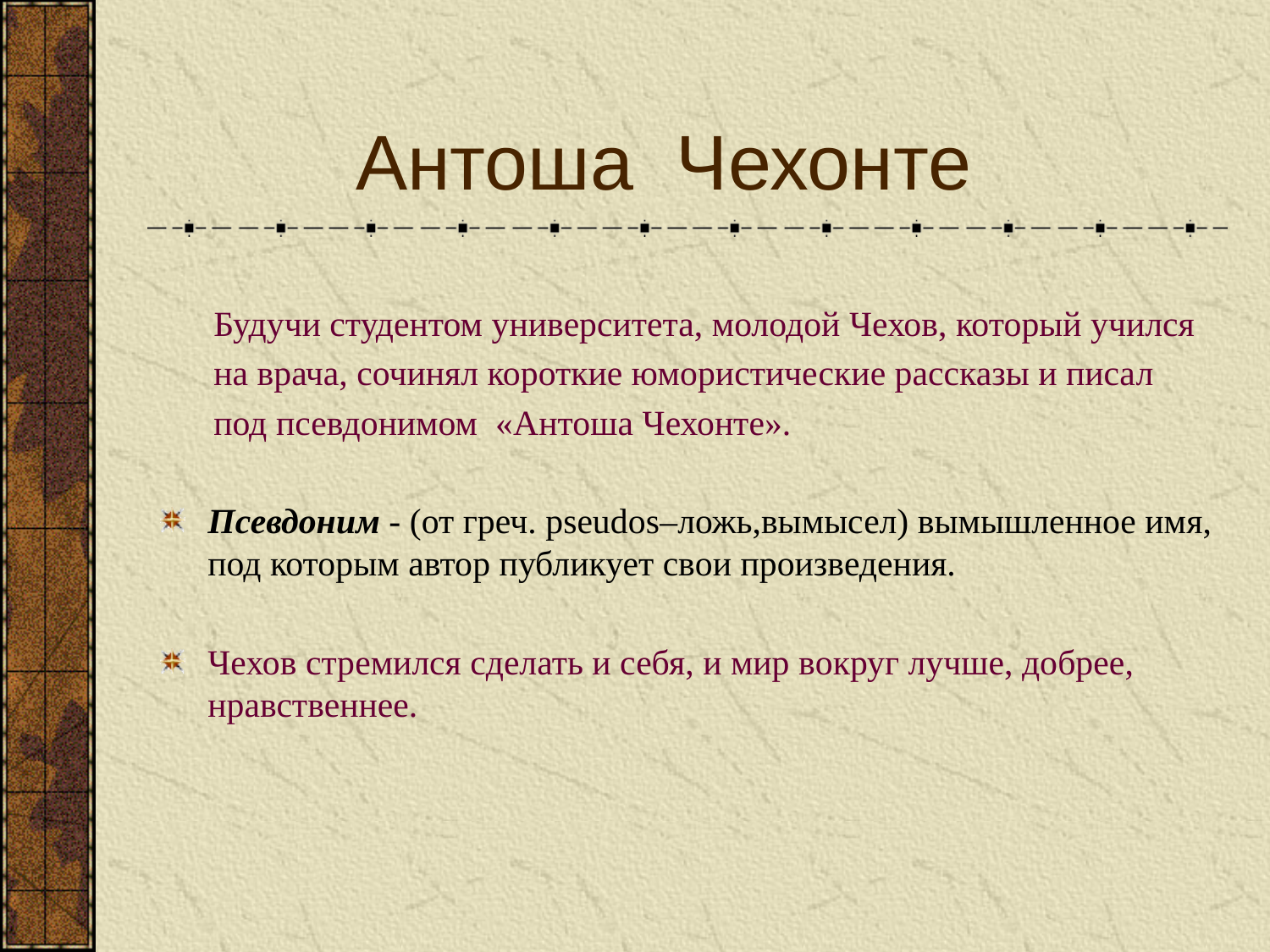

# Антоша  Чехонте

      Будучи студентом университета, молодой Чехов, который учился
      на врача, сочинял короткие юмористические рассказы и писал
      под псевдонимом  «Антоша Чехонте».

Псевдоним - (от греч. pseudos–ложь,вымысел) вымышленное имя, под которым автор публикует свои произведения.

Чехов стремился сделать и себя, и мир вокруг лучше, добрее, нравственнее.